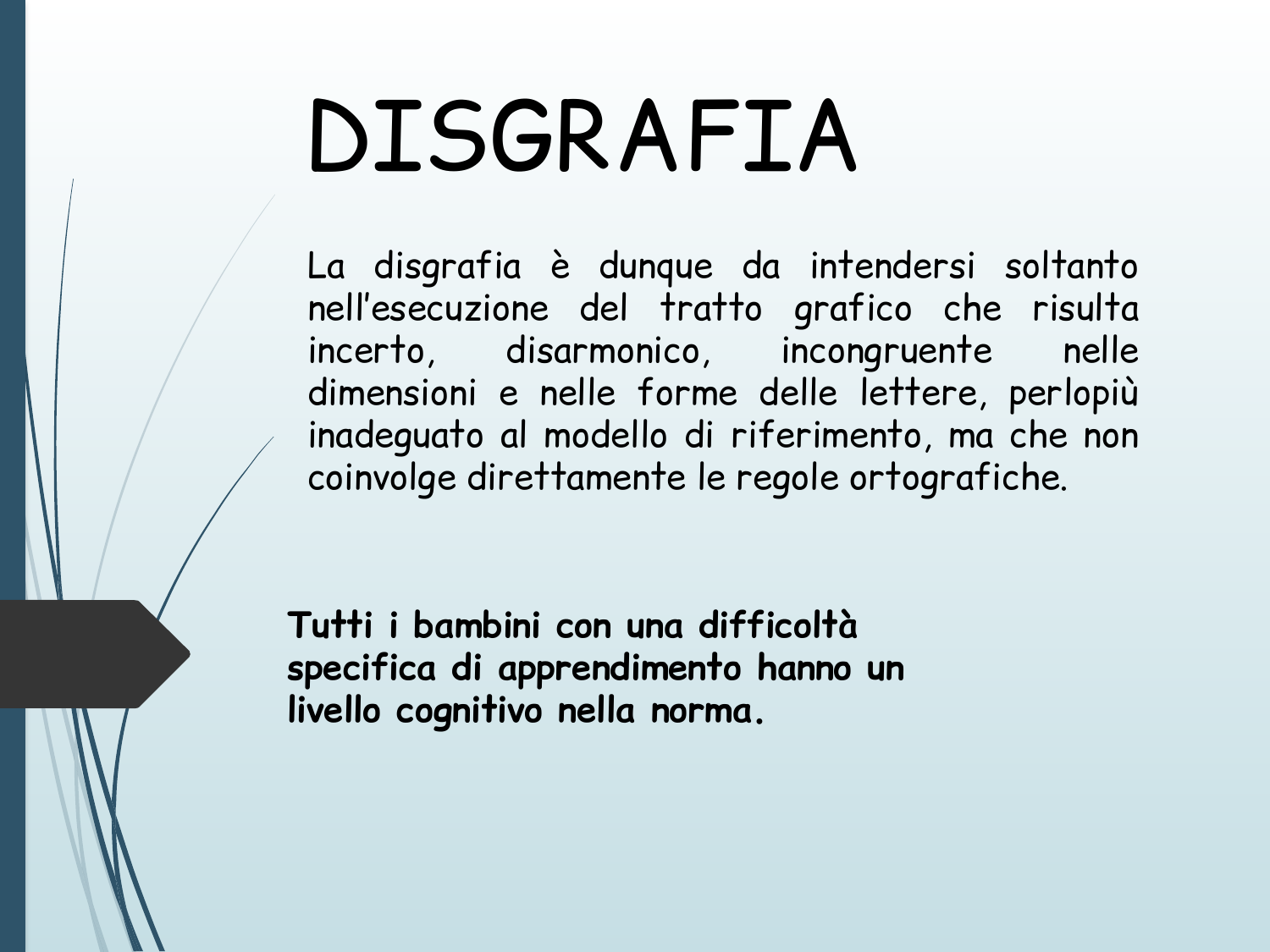

# DISGRAFIA
La disgrafia è dunque da intendersi soltanto nell’esecuzione del tratto grafico che risulta incerto, disarmonico, incongruente nelle dimensioni e nelle forme delle lettere, perlopiù inadeguato al modello di riferimento, ma che non coinvolge direttamente le regole ortografiche.

Tutti i bambini con una difficoltà specifica di apprendimento hanno un livello cognitivo nella norma.